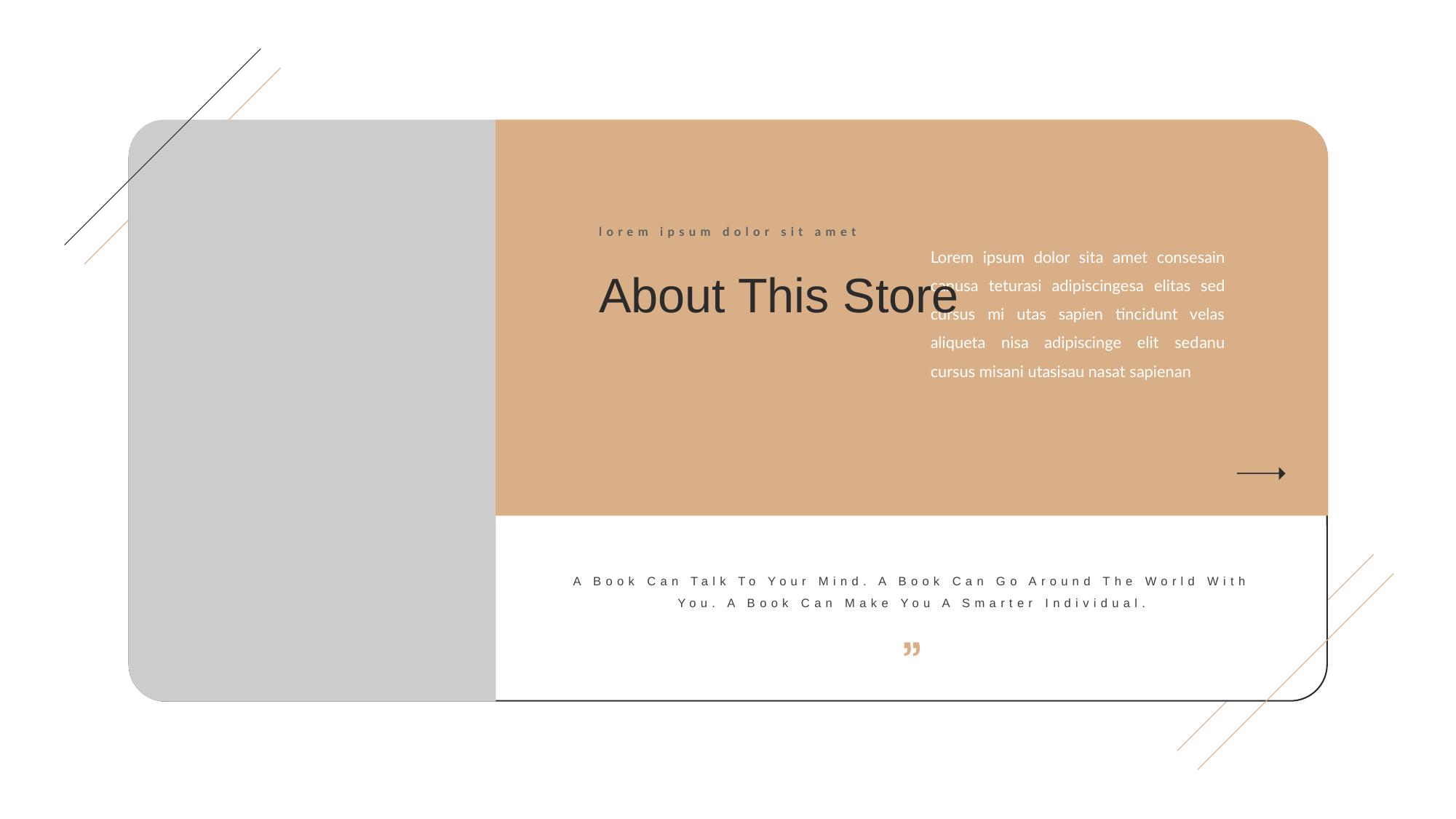

lorem ipsum dolor sit amet
About This Store
Lorem ipsum dolor sita amet consesain canusa teturasi adipiscingesa elitas sed cursus mi utas sapien tincidunt velas aliqueta nisa adipiscinge elit sedanu cursus misani utasisau nasat sapienan

A Book Can Talk To Your Mind. A Book Can Go Around The World With You. A Book Can Make You A Smarter Individual.